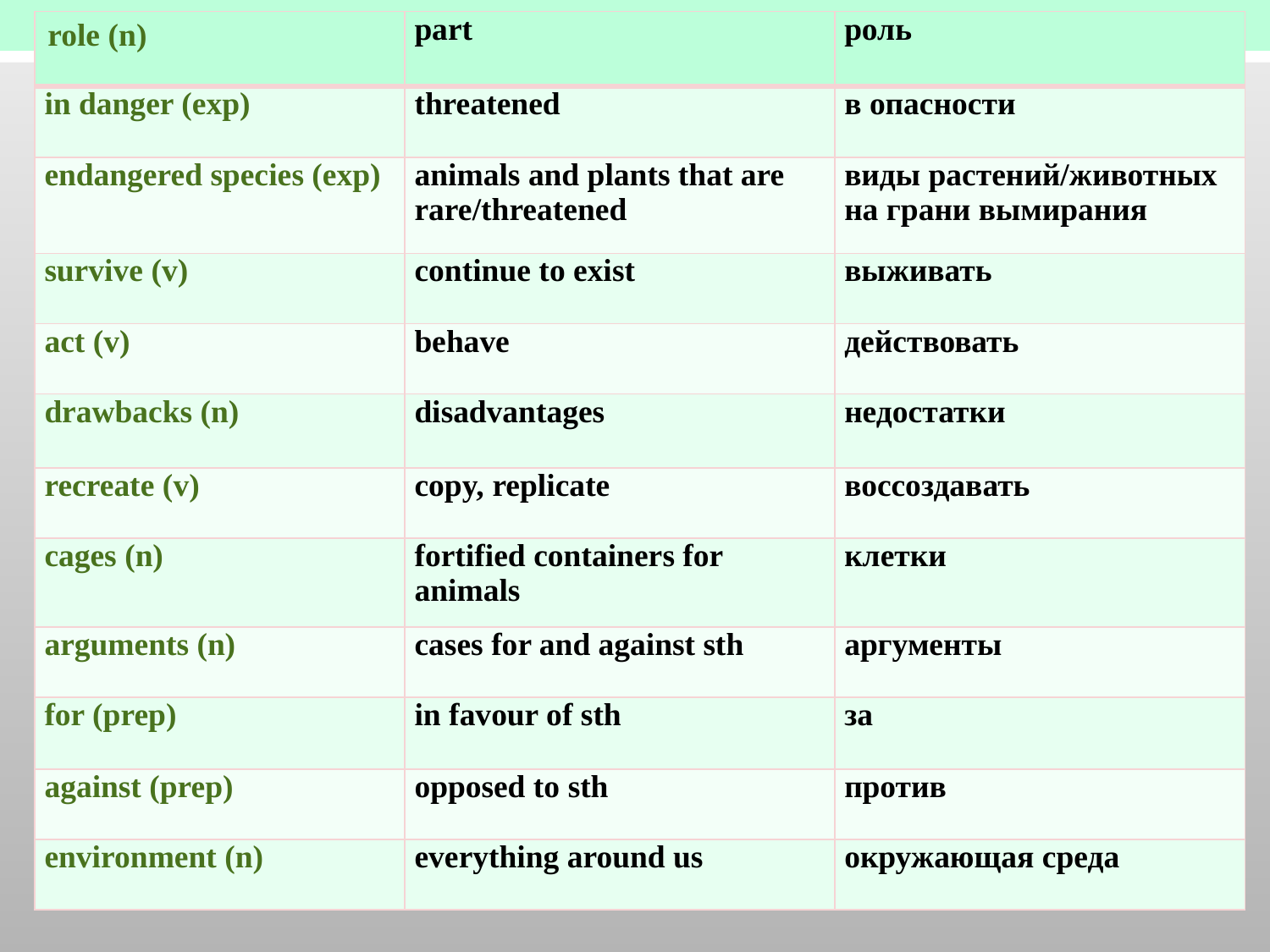

| role (n) | part | роль |
| --- | --- | --- |
| in danger (exp) | threatened | в опасности |
| endangered species (exp) | animals and plants that are rare/threatened | виды растений/животных на грани вымирания |
| survive (v) | continue to exist | выживать |
| act (v) | behave | действовать |
| drawbacks (n) | disadvantages | недостатки |
| recreate (v) | copy, replicate | воссоздавать |
| cages (n) | fortified containers for animals | клетки |
| arguments (n) | cases for and against sth | аргументы |
| for (prep) | in favour of sth | за |
| against (prep) | opposed to sth | против |
| environment (n) | everything around us | окружающая среда |